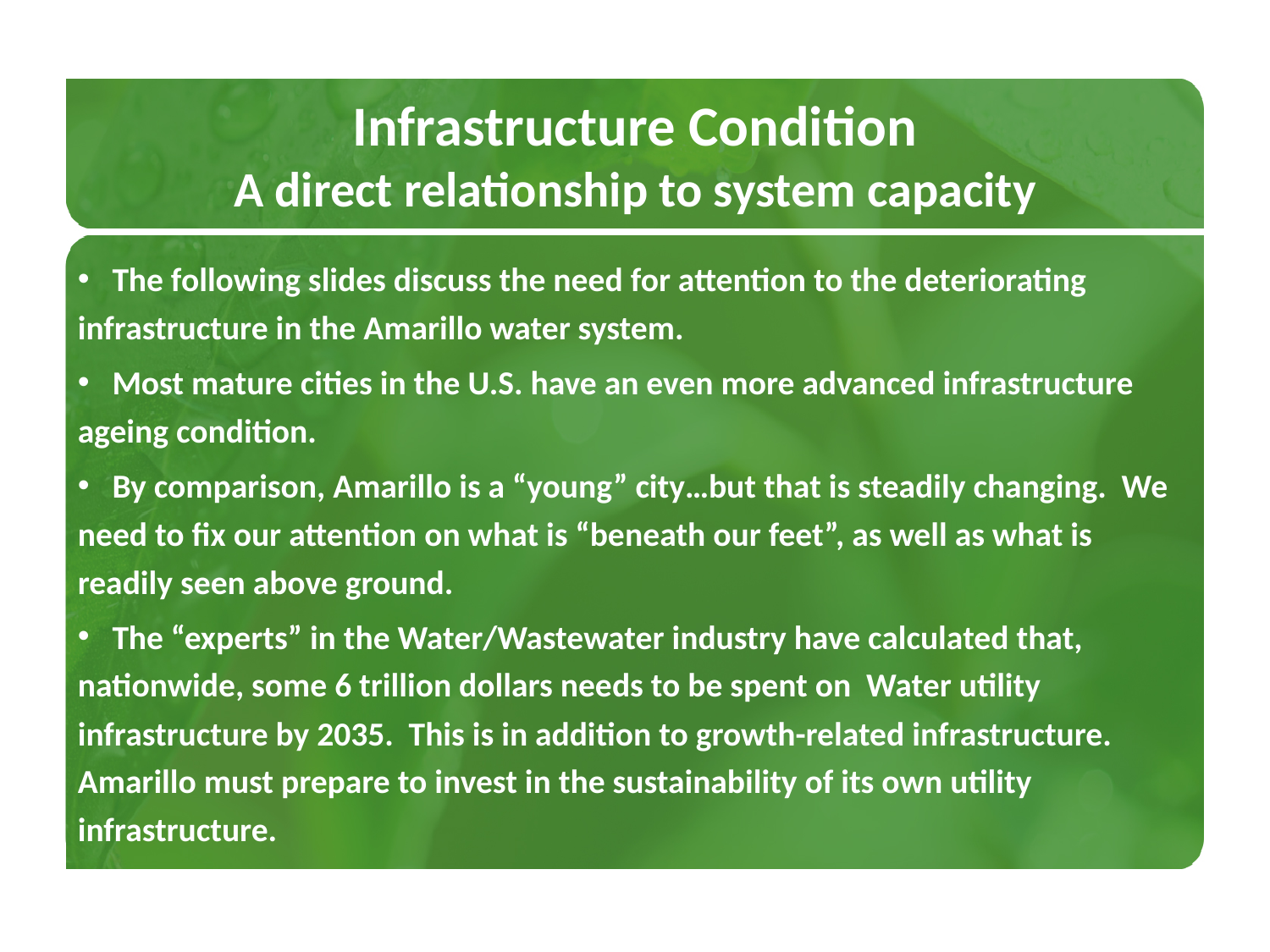

# Infrastructure Condition A direct relationship to system capacity
   The following slides discuss the need for attention to the deteriorating infrastructure in the Amarillo water system.
   Most mature cities in the U.S. have an even more advanced infrastructure ageing condition.
   By comparison, Amarillo is a “young” city…but that is steadily changing.  We need to fix our attention on what is “beneath our feet”, as well as what is readily seen above ground.
   The “experts” in the Water/Wastewater industry have calculated that, nationwide, some 6 trillion dollars needs to be spent on  Water utility infrastructure by 2035.  This is in addition to growth-related infrastructure.  Amarillo must prepare to invest in the sustainability of its own utility infrastructure.